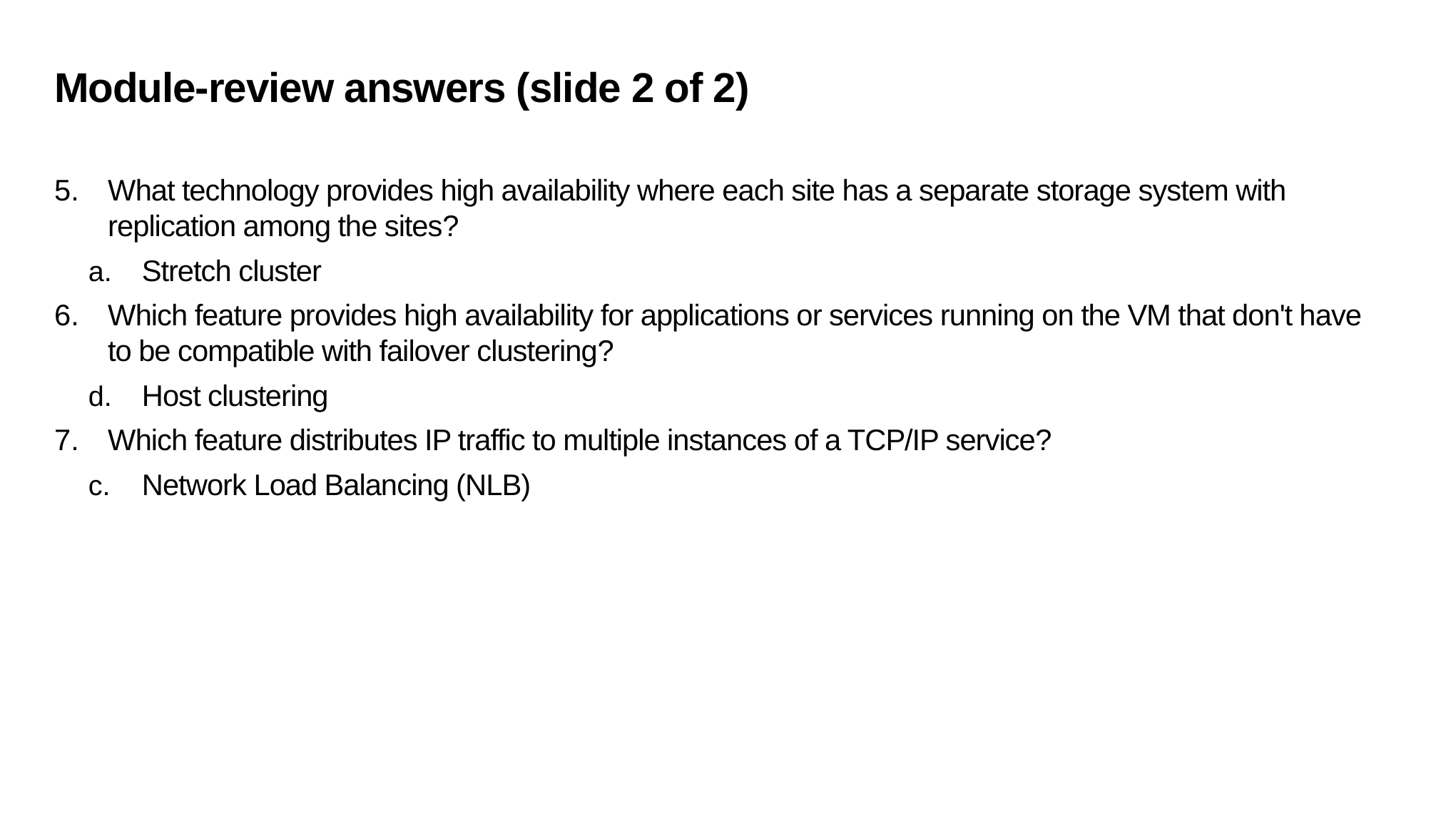

# Module-review answers (slide 2 of 2)
What technology provides high availability where each site has a separate storage system with replication among the sites?
Stretch cluster
Which feature provides high availability for applications or services running on the VM that don't have to be compatible with failover clustering?
Host clustering
Which feature distributes IP traffic to multiple instances of a TCP/IP service?
Network Load Balancing (NLB)